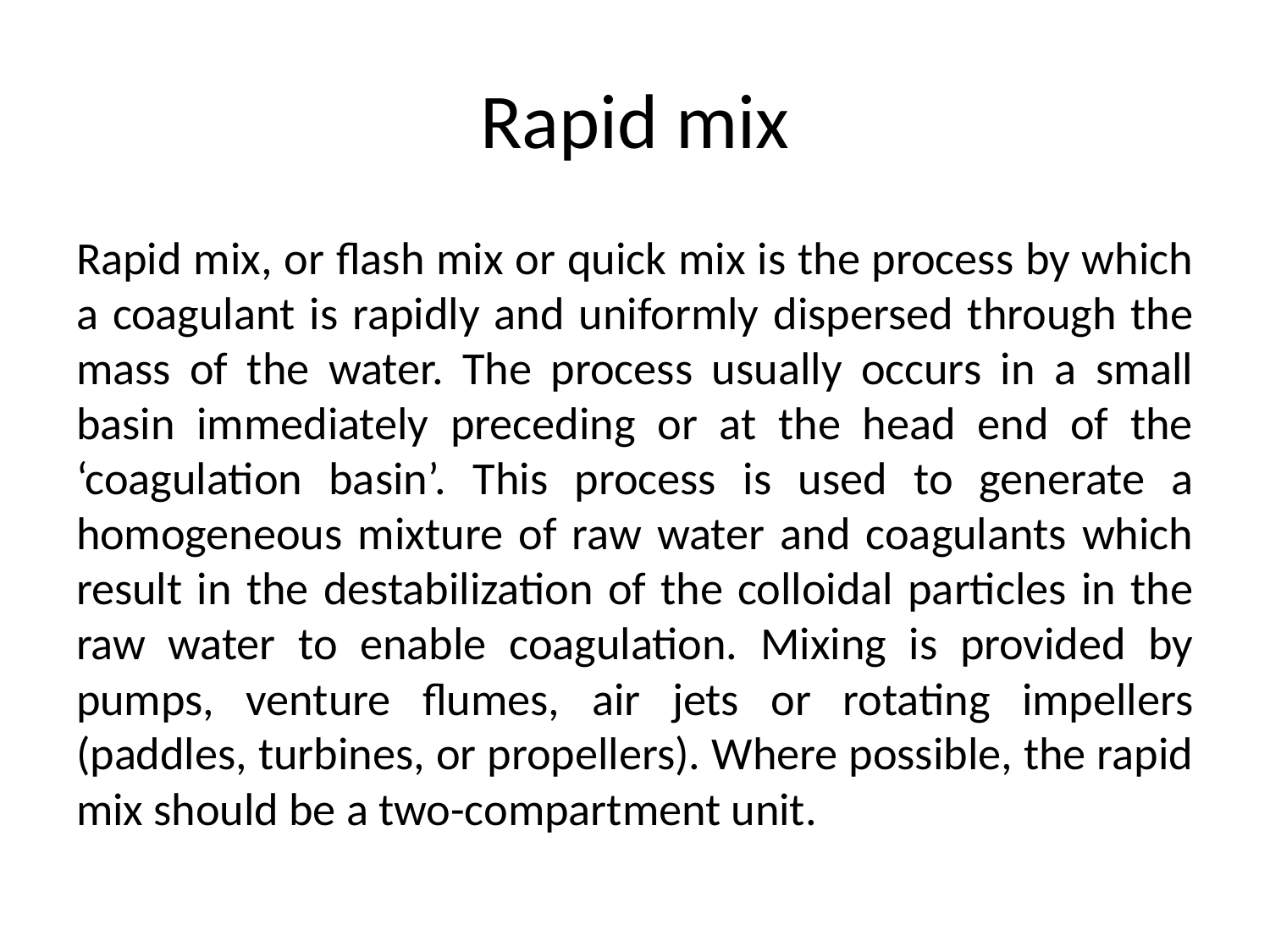

# Rapid mix
Rapid mix, or flash mix or quick mix is the process by which a coagulant is rapidly and uniformly dispersed through the mass of the water. The process usually occurs in a small basin immediately preceding or at the head end of the ‘coagulation basin’. This process is used to generate a homogeneous mixture of raw water and coagulants which result in the destabilization of the colloidal particles in the raw water to enable coagulation. Mixing is provided by pumps, venture flumes, air jets or rotating impellers (paddles, turbines, or propellers). Where possible, the rapid mix should be a two-compartment unit.